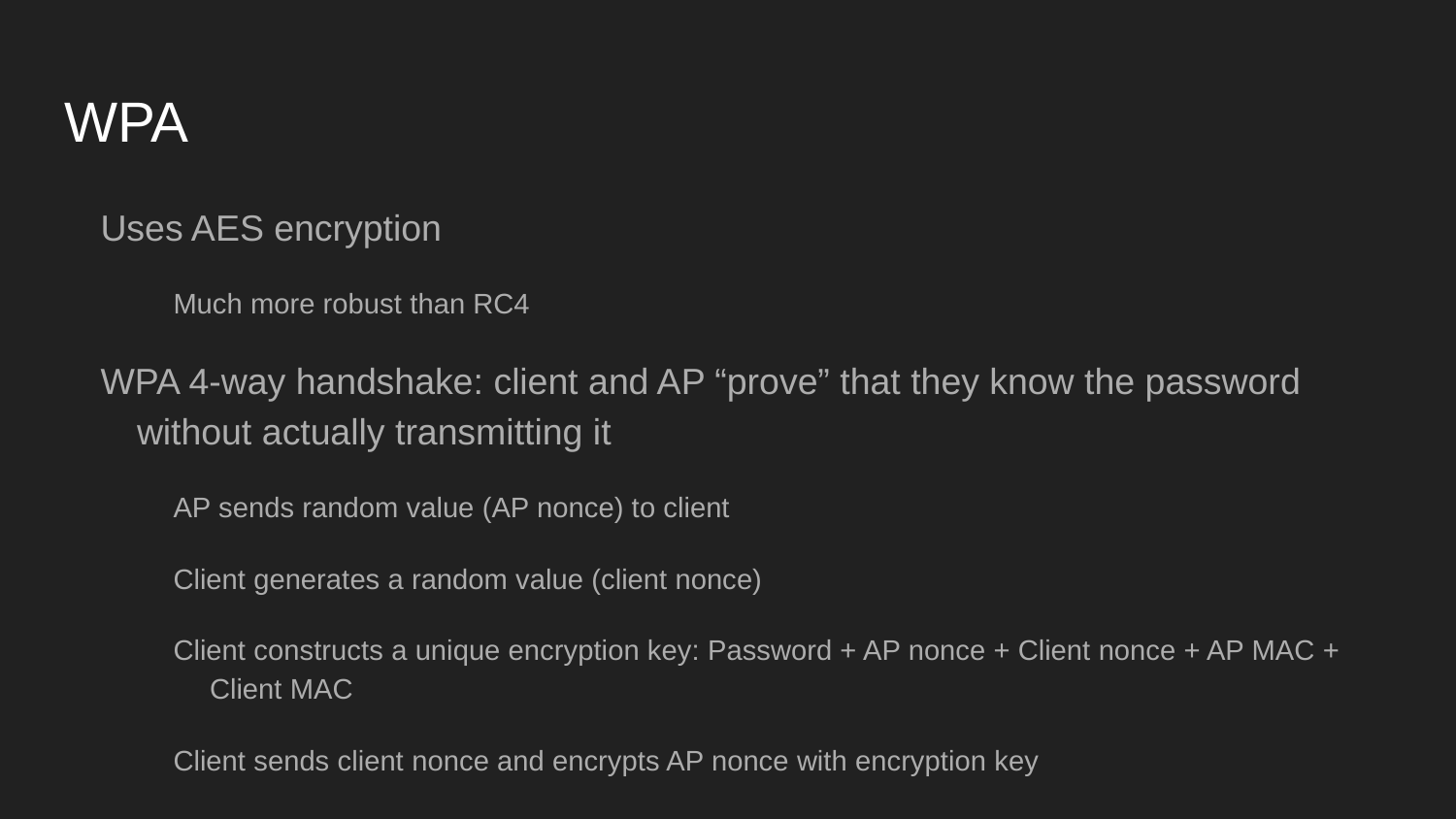

# WPA
Uses AES encryption
Much more robust than RC4
WPA 4-way handshake: client and AP “prove” that they know the password without actually transmitting it
AP sends random value (AP nonce) to client
Client generates a random value (client nonce)
Client constructs a unique encryption key: Password + AP nonce + Client nonce + AP MAC + Client MAC
Client sends client nonce and encrypts AP nonce with encryption key
AP constructs the unique encryption key and attempts to decrypt the encrypted AP nonce sent by client
If the AP can successfully decrypt the encrypted AP nonce sent back from the client, it sends an authentication confirmation. If not, it rejects the authentication attempt